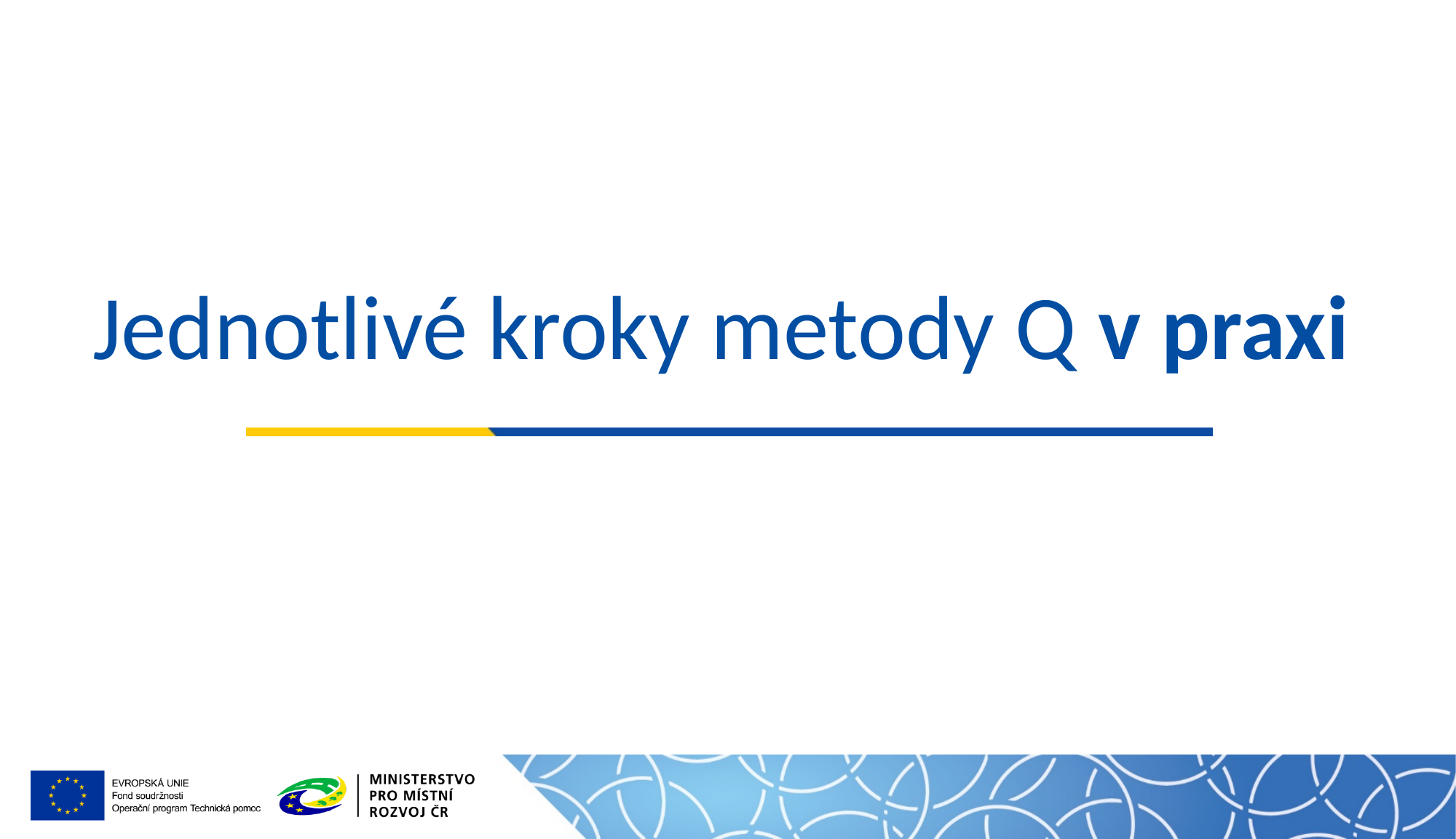

# Jednotlivé kroky metody Q v praxi